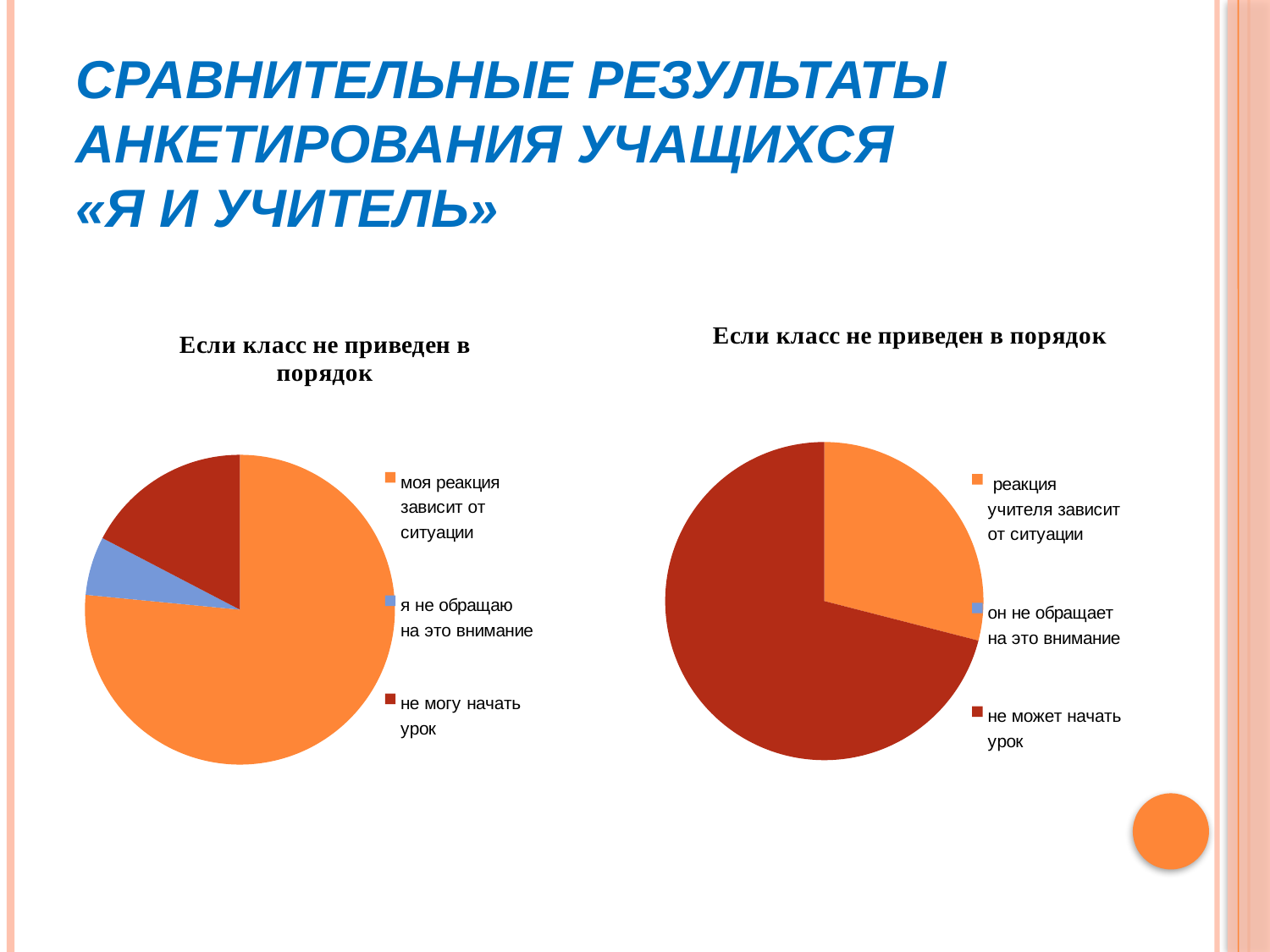

# Сравнительные результаты анкетирования учащихся «Я и учитель»

### Chart: Если класс не приведен в порядок

| Category | Если класс не приведен в порядок |
|---|---|
|  реакция учителя зависит от ситуации   | 29.0 |
| он не обращает на это внимание | 0.0 |
| не может начать урок | 71.0 |

### Chart: Если класс не приведен в порядок

| Category | Если класс не приведен в порядок |
|---|---|
| моя реакция зависит от ситуации   | 75.0 |
| я не обращаю на это внимание | 6.0 |
| не могу начать урок | 17.0 |